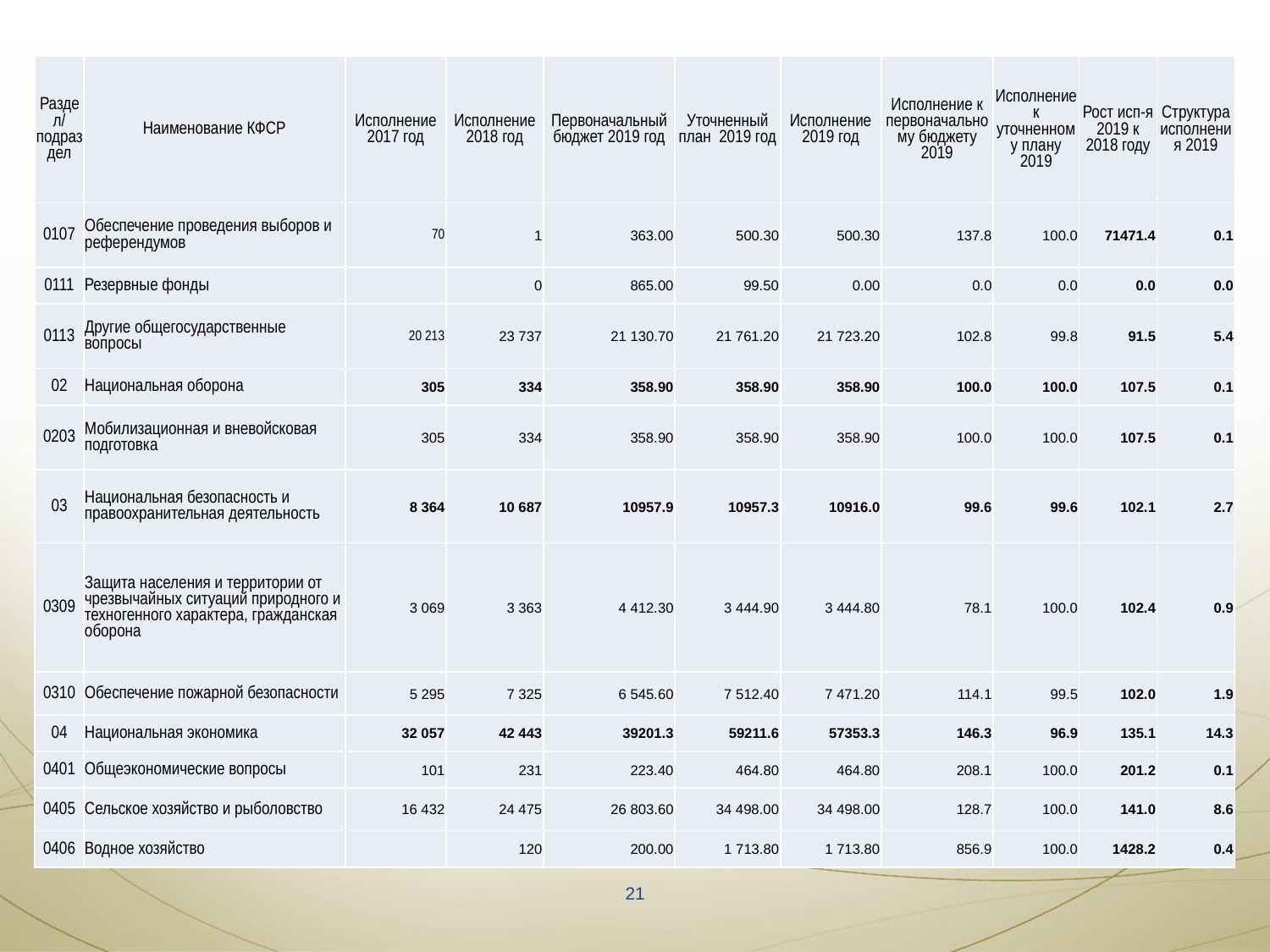

| Раздел/подраздел | Наименование КФСР | Исполнение 2017 год | Исполнение 2018 год | Первоначальный бюджет 2019 год | Уточненный план 2019 год | Исполнение 2019 год | Исполнение к первоначальному бюджету 2019 | Исполнение к уточненному плану 2019 | Рост исп-я 2019 к 2018 году | Структура исполнения 2019 |
| --- | --- | --- | --- | --- | --- | --- | --- | --- | --- | --- |
| 0107 | Обеспечение проведения выборов и референдумов | 70 | 1 | 363.00 | 500.30 | 500.30 | 137.8 | 100.0 | 71471.4 | 0.1 |
| 0111 | Резервные фонды |  | 0 | 865.00 | 99.50 | 0.00 | 0.0 | 0.0 | 0.0 | 0.0 |
| 0113 | Другие общегосударственные вопросы | 20 213 | 23 737 | 21 130.70 | 21 761.20 | 21 723.20 | 102.8 | 99.8 | 91.5 | 5.4 |
| 02 | Национальная оборона | 305 | 334 | 358.90 | 358.90 | 358.90 | 100.0 | 100.0 | 107.5 | 0.1 |
| 0203 | Мобилизационная и вневойсковая подготовка | 305 | 334 | 358.90 | 358.90 | 358.90 | 100.0 | 100.0 | 107.5 | 0.1 |
| 03 | Национальная безопасность и правоохранительная деятельность | 8 364 | 10 687 | 10957.9 | 10957.3 | 10916.0 | 99.6 | 99.6 | 102.1 | 2.7 |
| 0309 | Защита населения и территории от чрезвычайных ситуаций природного и техногенного характера, гражданская оборона | 3 069 | 3 363 | 4 412.30 | 3 444.90 | 3 444.80 | 78.1 | 100.0 | 102.4 | 0.9 |
| 0310 | Обеспечение пожарной безопасности | 5 295 | 7 325 | 6 545.60 | 7 512.40 | 7 471.20 | 114.1 | 99.5 | 102.0 | 1.9 |
| 04 | Национальная экономика | 32 057 | 42 443 | 39201.3 | 59211.6 | 57353.3 | 146.3 | 96.9 | 135.1 | 14.3 |
| 0401 | Общеэкономические вопросы | 101 | 231 | 223.40 | 464.80 | 464.80 | 208.1 | 100.0 | 201.2 | 0.1 |
| 0405 | Сельское хозяйство и рыболовство | 16 432 | 24 475 | 26 803.60 | 34 498.00 | 34 498.00 | 128.7 | 100.0 | 141.0 | 8.6 |
| 0406 | Водное хозяйство |  | 120 | 200.00 | 1 713.80 | 1 713.80 | 856.9 | 100.0 | 1428.2 | 0.4 |
21